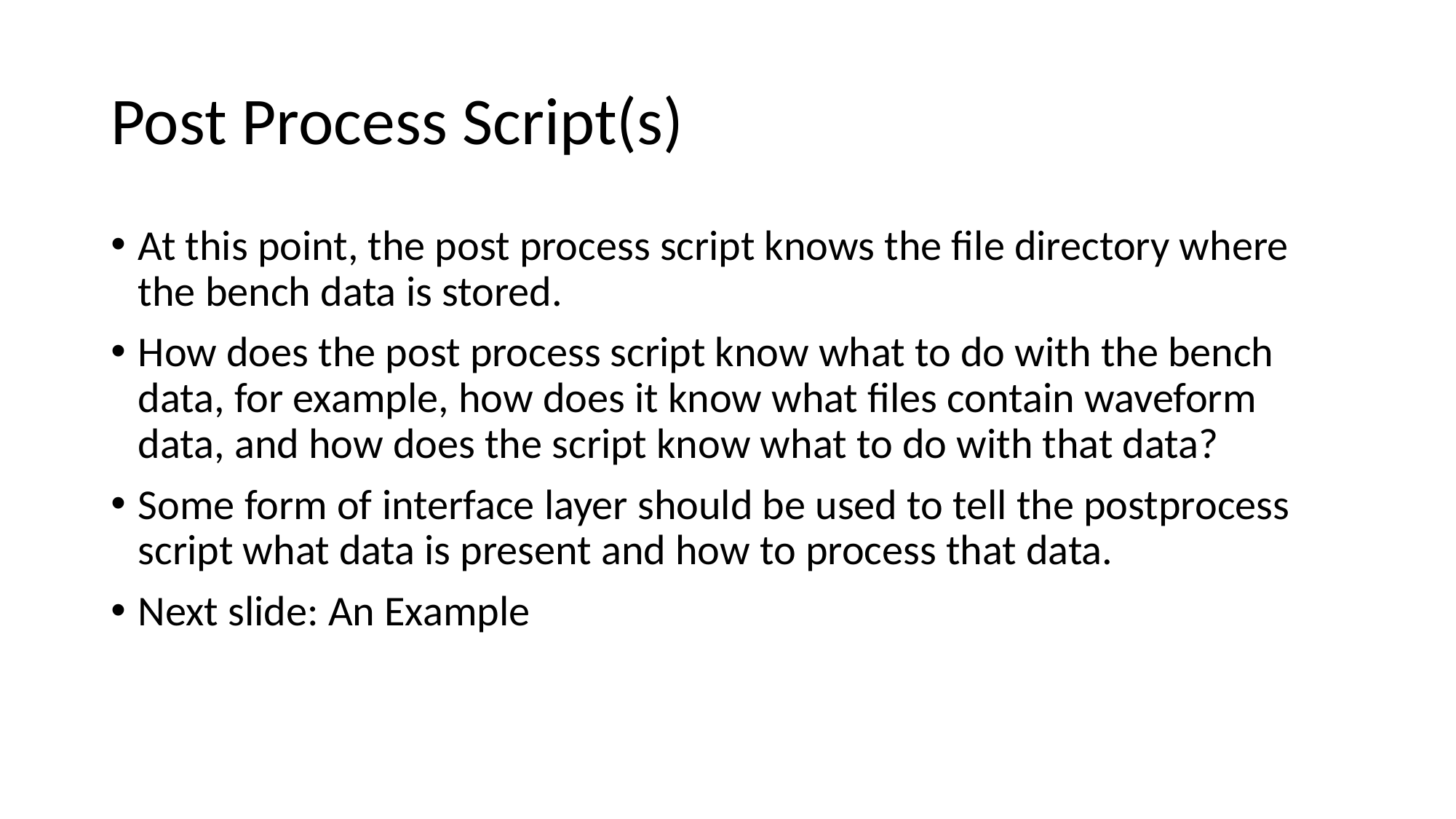

# Post Process Script(s)
At this point, the post process script knows the file directory where the bench data is stored.
How does the post process script know what to do with the bench data, for example, how does it know what files contain waveform data, and how does the script know what to do with that data?
Some form of interface layer should be used to tell the postprocess script what data is present and how to process that data.
Next slide: An Example